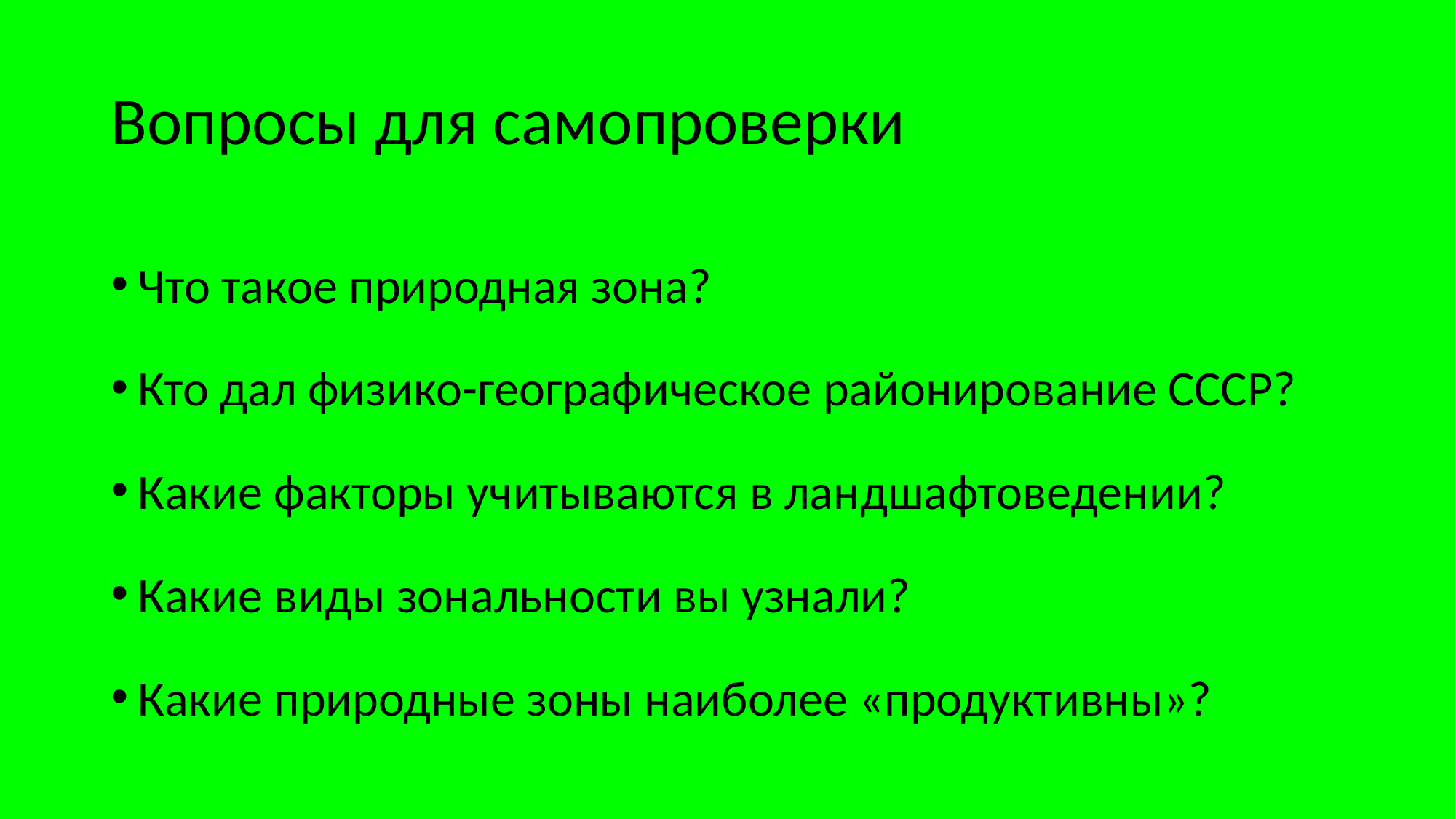

# Вопросы для самопроверки
Что такое природная зона?
Кто дал физико-географическое районирование СССР?
Какие факторы учитываются в ландшафтоведении?
Какие виды зональности вы узнали?
Какие природные зоны наиболее «продуктивны»?